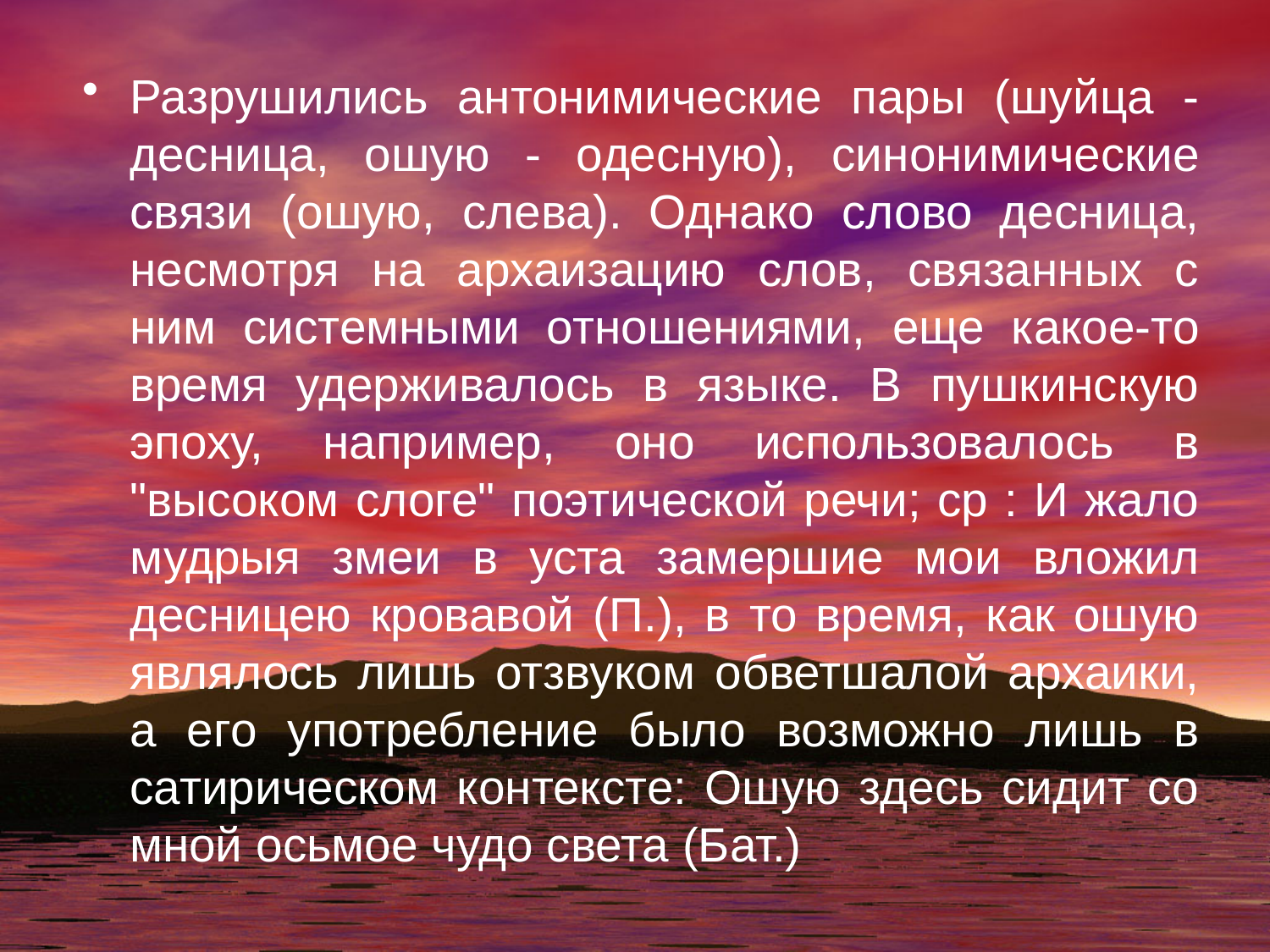

Разрушились антонимические пары (шуйца - десница, ошую - одесную), синонимические связи (ошую, слева). Однако слово десница, несмотря на архаизацию слов, связанных с ним системными отношениями, еще какое-то время удерживалось в языке. В пушкинскую эпоху, например, оно использовалось в "высоком слоге" поэтической речи; ср : И жало мудрыя змеи в уста замершие мои вложил десницею кровавой (П.), в то время, как ошую являлось лишь отзвуком обветшалой архаики, а его употребление было возможно лишь в сатирическом контексте: Ошую здесь сидит со мной осьмое чудо света (Бат.)